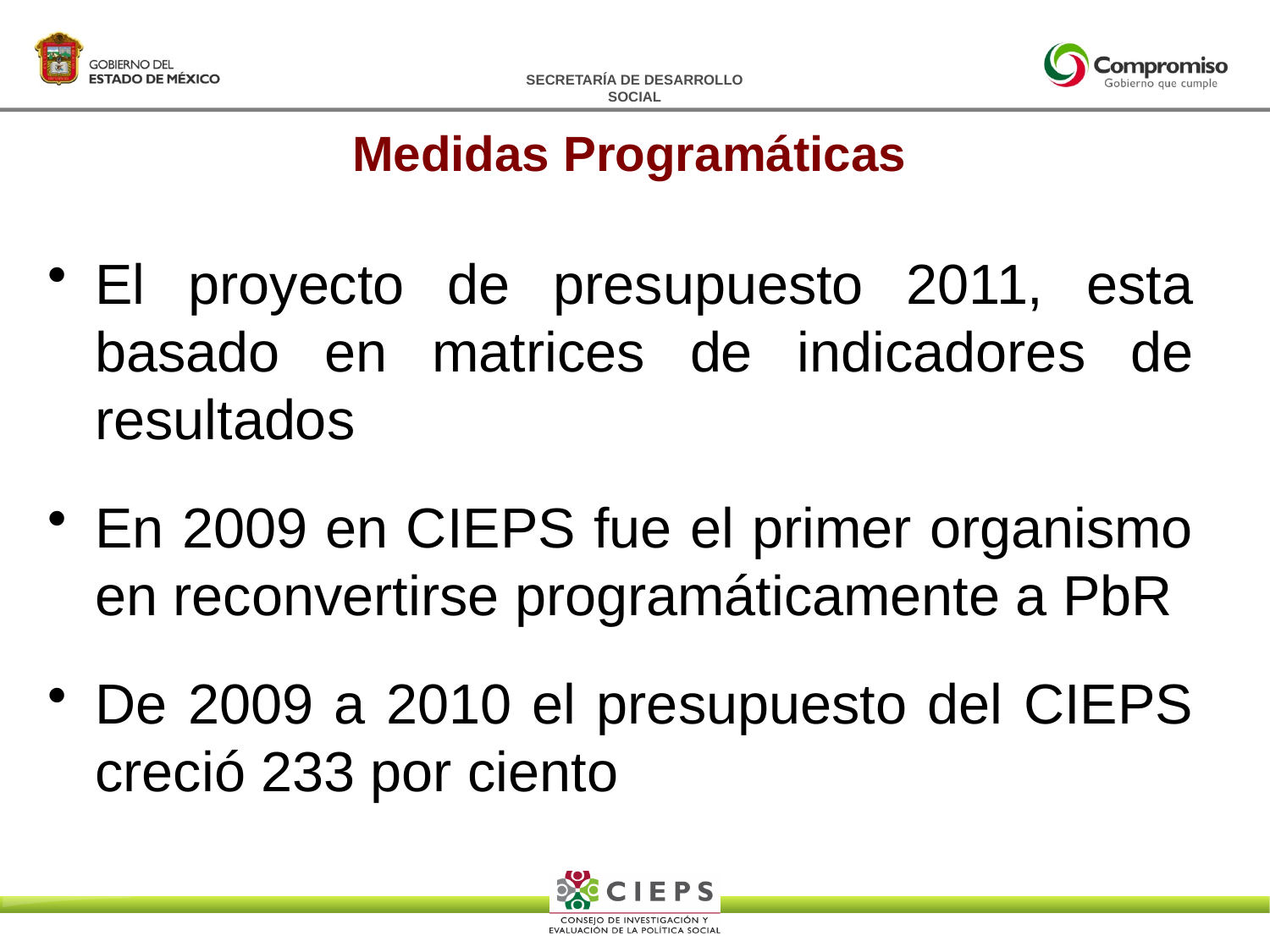

# Medidas Programáticas
El proyecto de presupuesto 2011, esta basado en matrices de indicadores de resultados

En 2009 en CIEPS fue el primer organismo en reconvertirse programáticamente a PbR

De 2009 a 2010 el presupuesto del CIEPS creció 233 por ciento